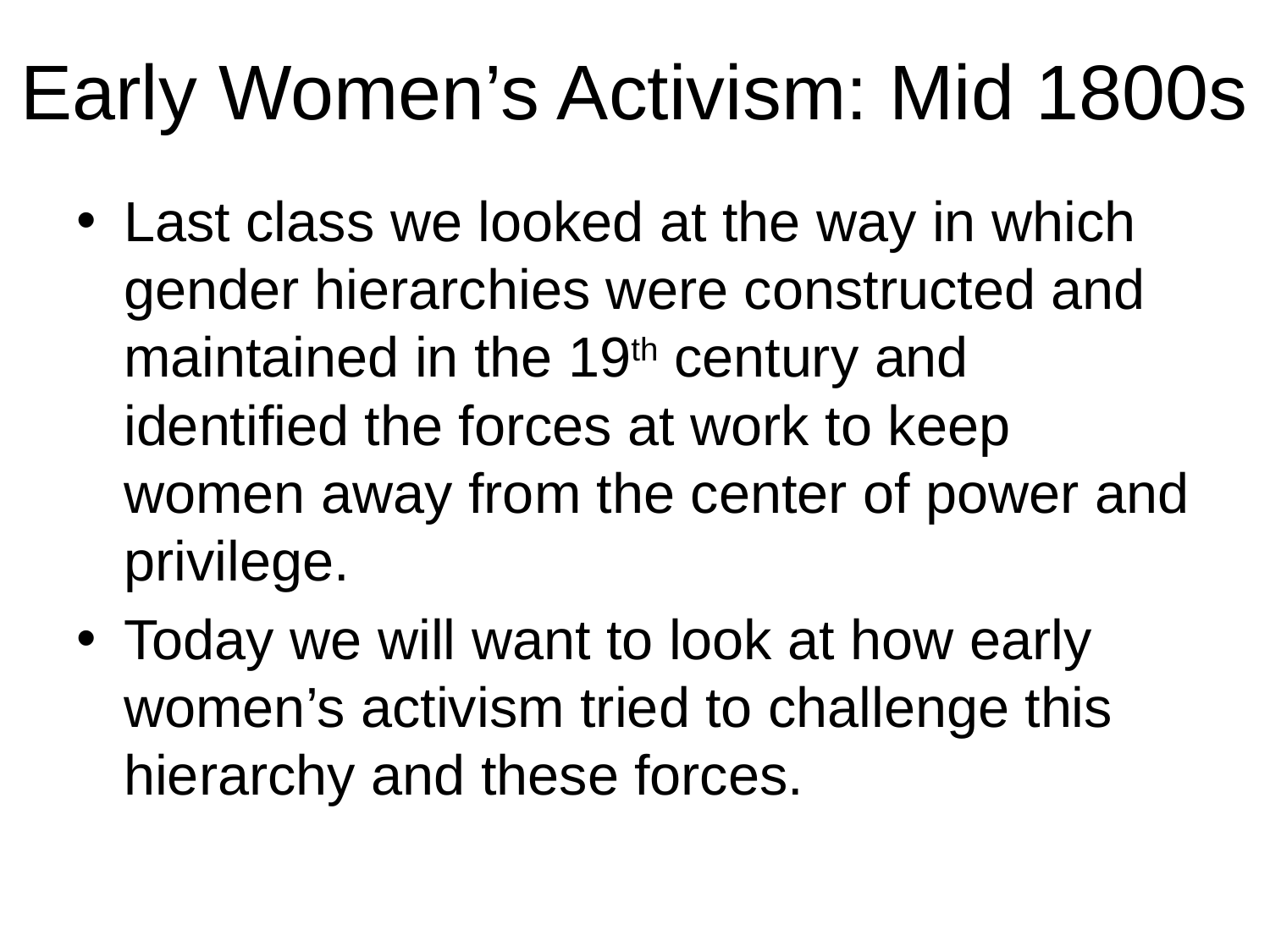

# Early Women’s Activism: Mid 1800s
Last class we looked at the way in which gender hierarchies were constructed and maintained in the 19th century and identified the forces at work to keep women away from the center of power and privilege.
Today we will want to look at how early women’s activism tried to challenge this hierarchy and these forces.